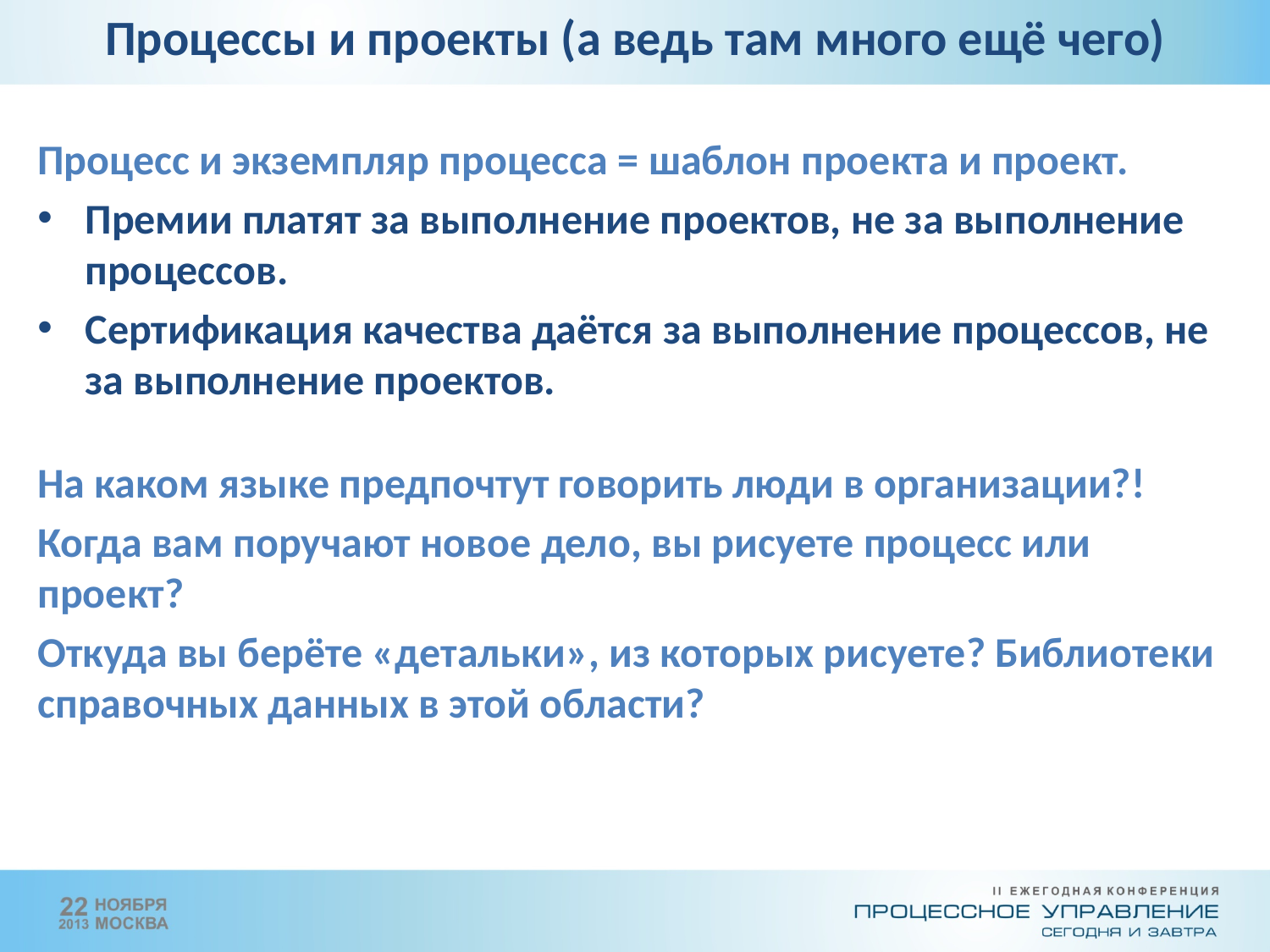

Процессы и проекты (а ведь там много ещё чего)
Процесс и экземпляр процесса = шаблон проекта и проект.
Премии платят за выполнение проектов, не за выполнение процессов.
Сертификация качества даётся за выполнение процессов, не за выполнение проектов.

На каком языке предпочтут говорить люди в организации?!
Когда вам поручают новое дело, вы рисуете процесс или проект?
Откуда вы берёте «детальки», из которых рисуете? Библиотеки справочных данных в этой области?